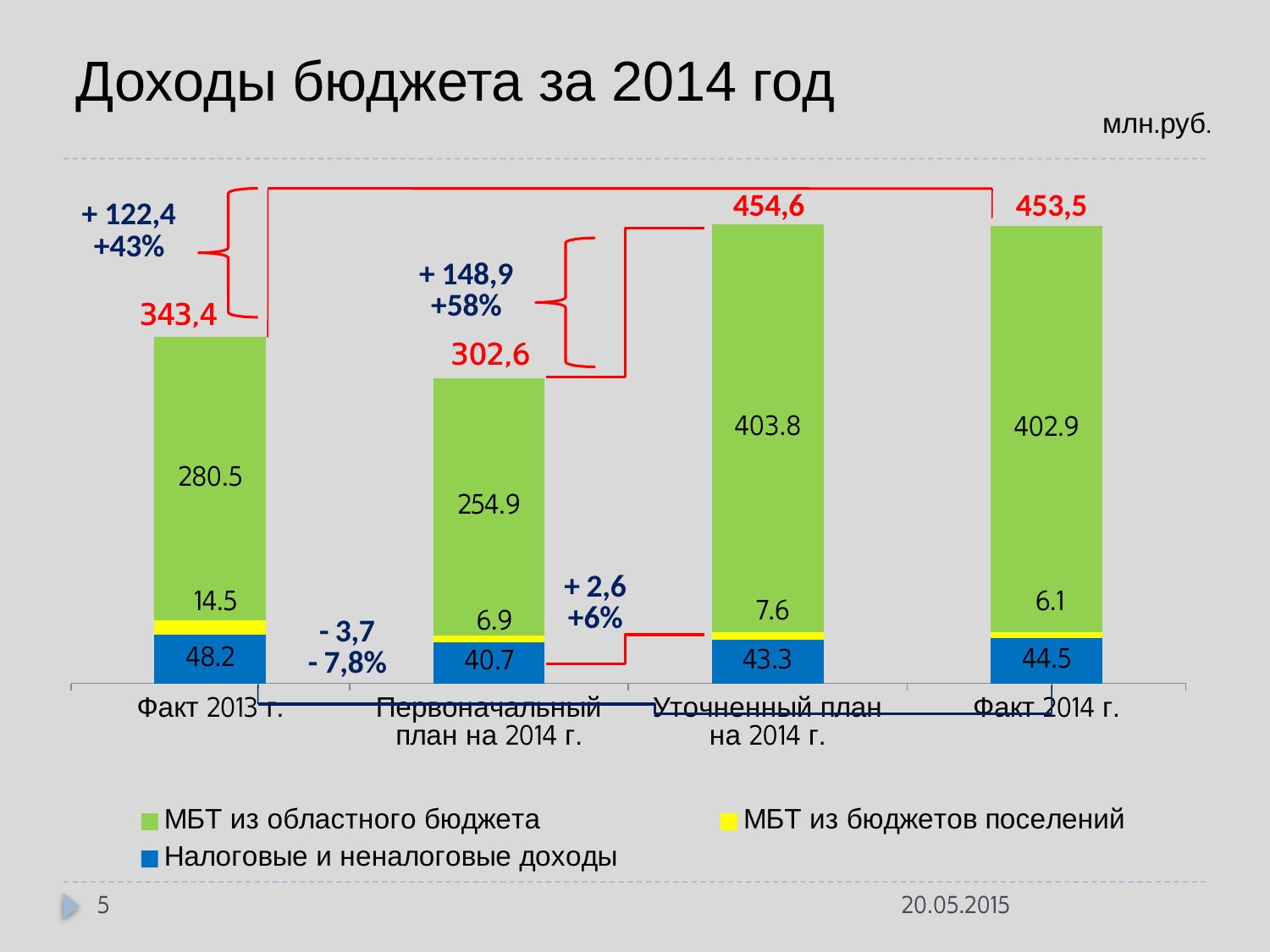

# Доходы бюджета за 2014 год
млн.руб.

### Chart

| Category | Налоговые и неналоговые доходы | МБТ из бюджетов поселений | МБТ из областного бюджета |
|---|---|---|---|
| Факт 2013 г. | 48.2 | 14.5 | 280.5 |
| Первоначальный план на 2014 г. | 40.7 | 6.9 | 254.9 |
| Уточненный план на 2014 г. | 43.3 | 7.6 | 403.8 |
| Факт 2014 г. | 44.5 | 6.1 | 402.9 |

5
20.05.2015